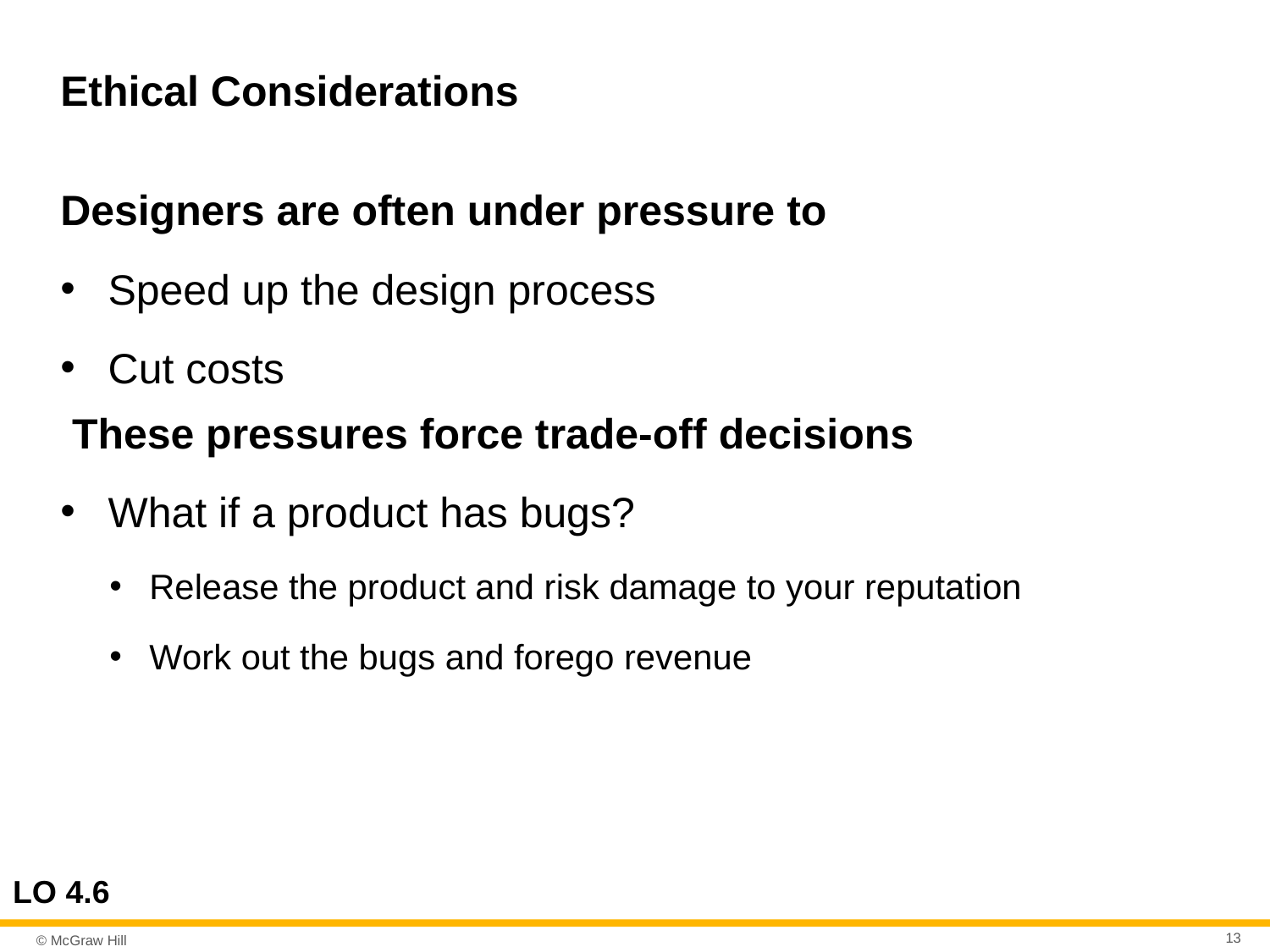

# Ethical Considerations
Designers are often under pressure to
Speed up the design process
Cut costs
 These pressures force trade-off decisions
What if a product has bugs?
Release the product and risk damage to your reputation
Work out the bugs and forego revenue
LO 4.6